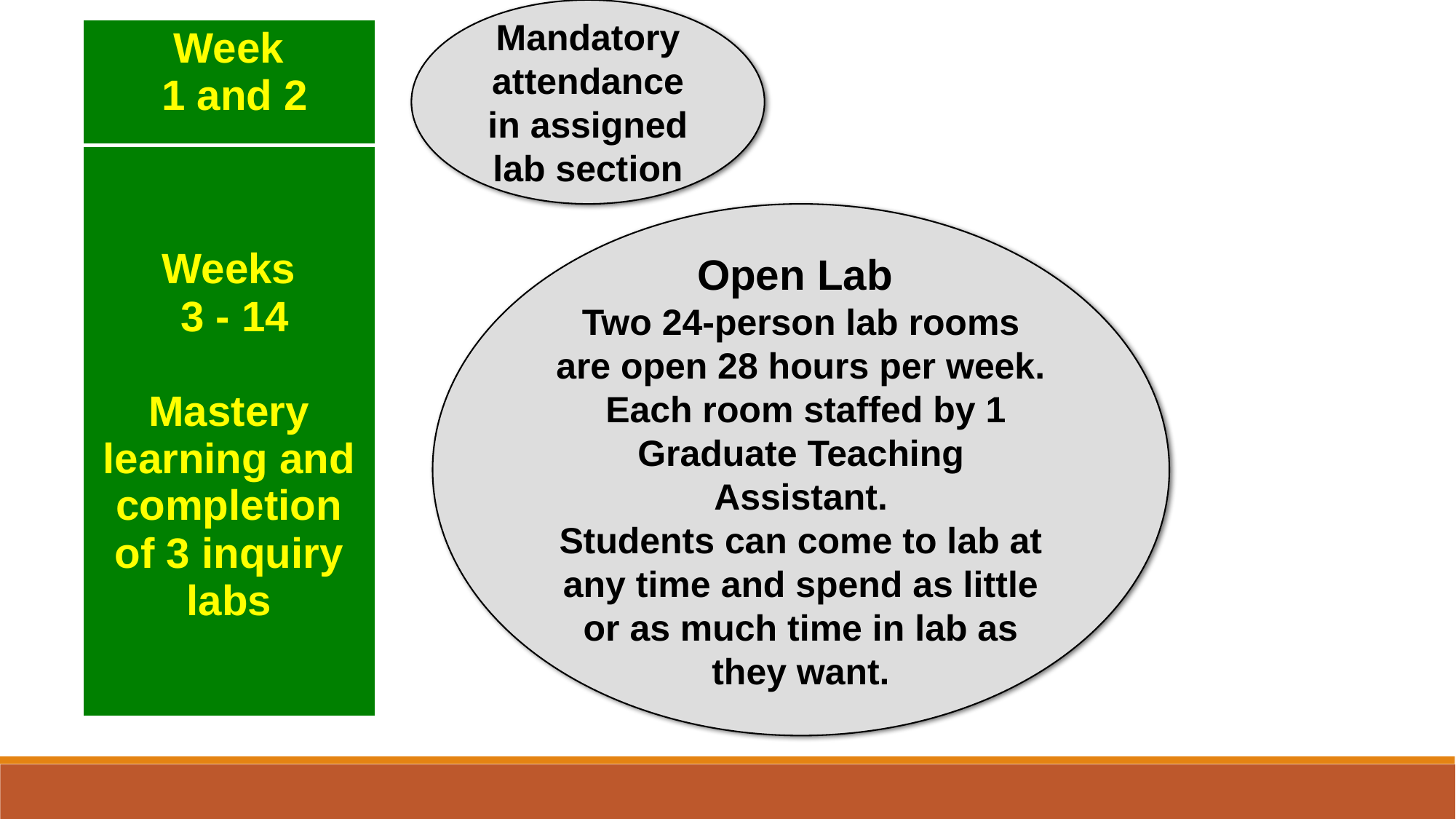

Mandatory attendance in assigned lab section
| Week 1 and 2 |
| --- |
| Weeks 3 - 14 Mastery learning and completion of 3 inquiry labs |
Open Lab
Two 24-person lab rooms are open 28 hours per week.  Each room staffed by 1 Graduate Teaching Assistant.
Students can come to lab at any time and spend as little or as much time in lab as they want.